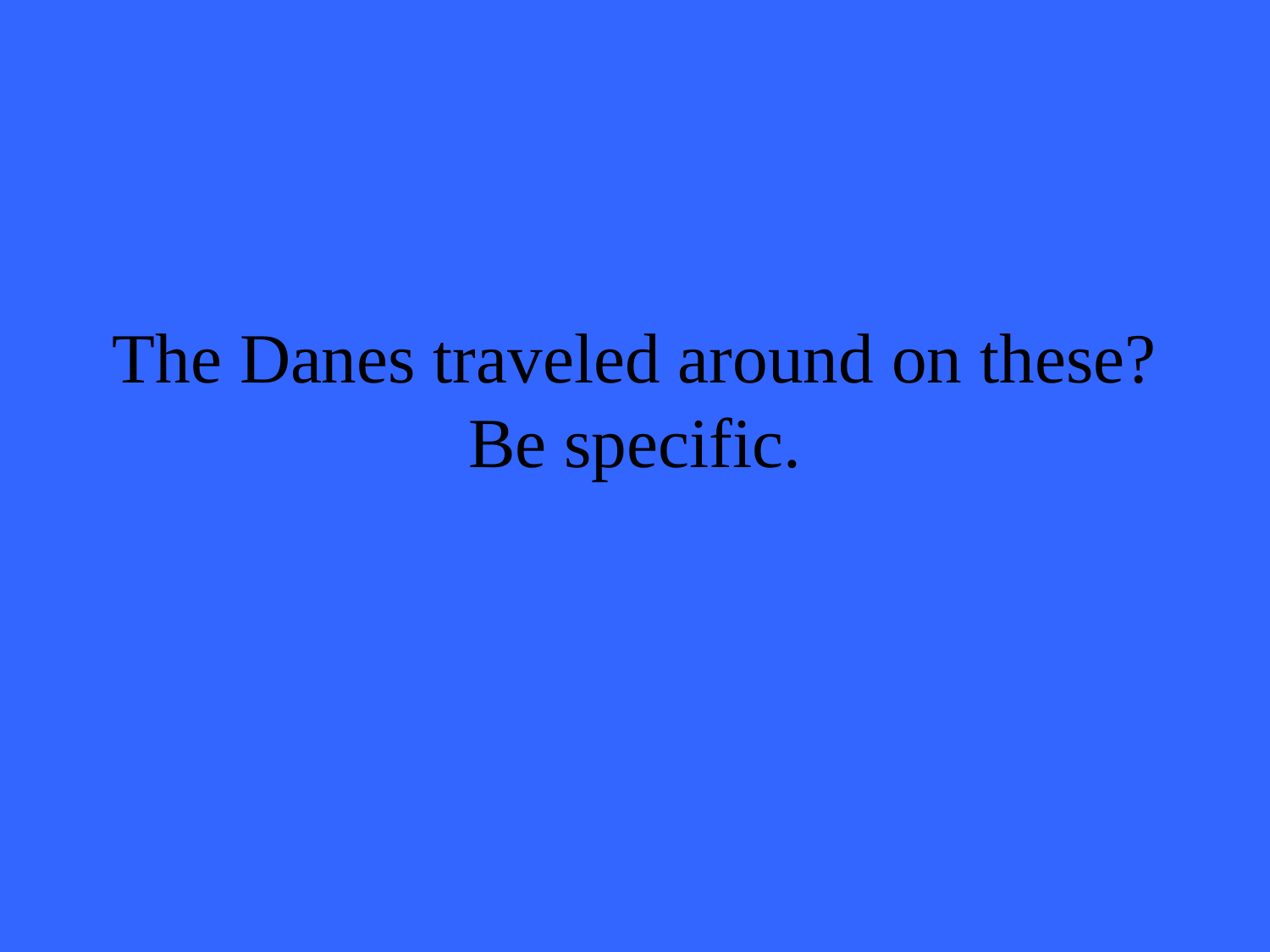

# The Danes traveled around on these? Be specific.